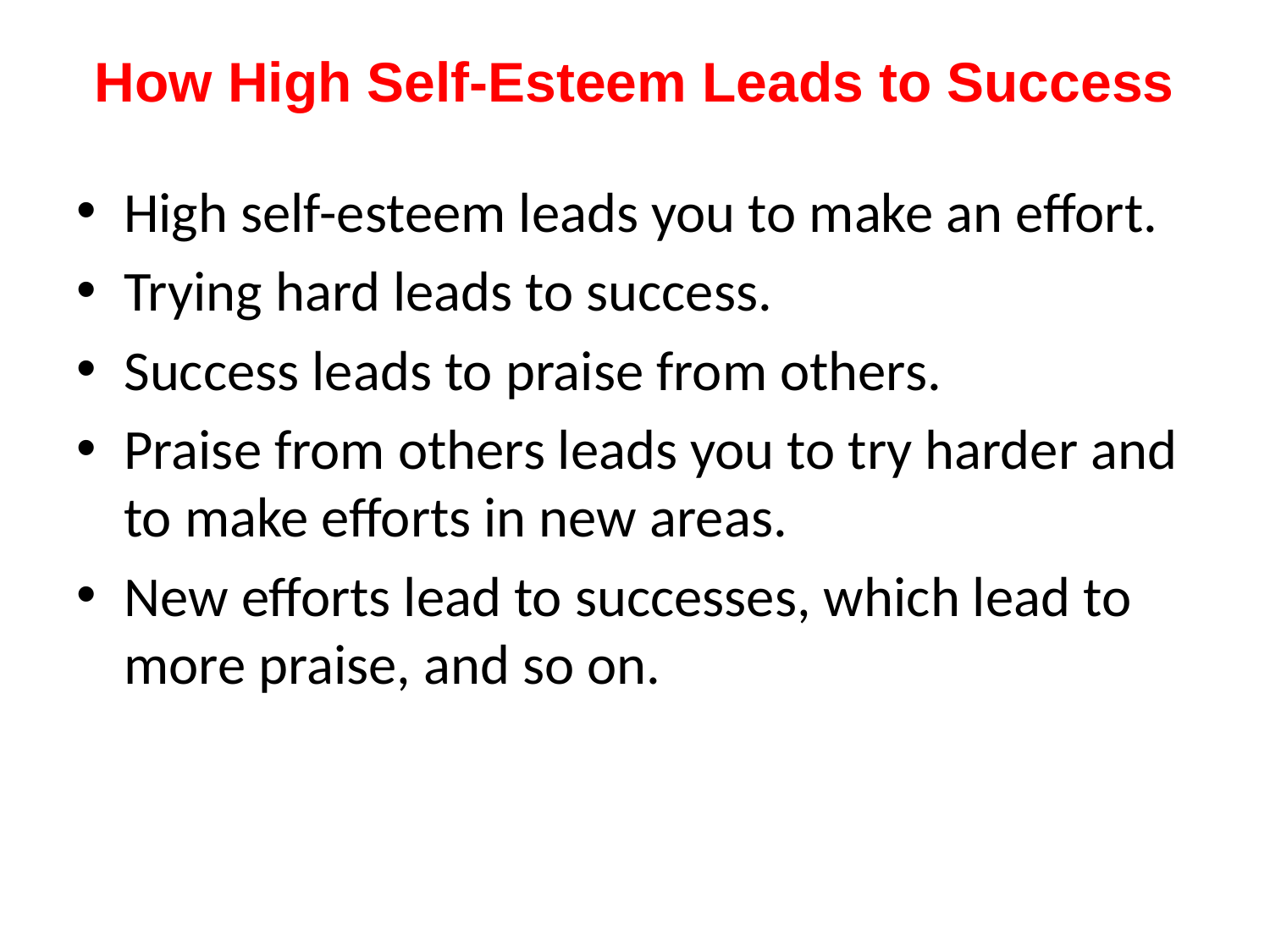

# How High Self-Esteem Leads to Success
High self-esteem leads you to make an effort.
Trying hard leads to success.
Success leads to praise from others.
Praise from others leads you to try harder and to make efforts in new areas.
New efforts lead to successes, which lead to more praise, and so on.